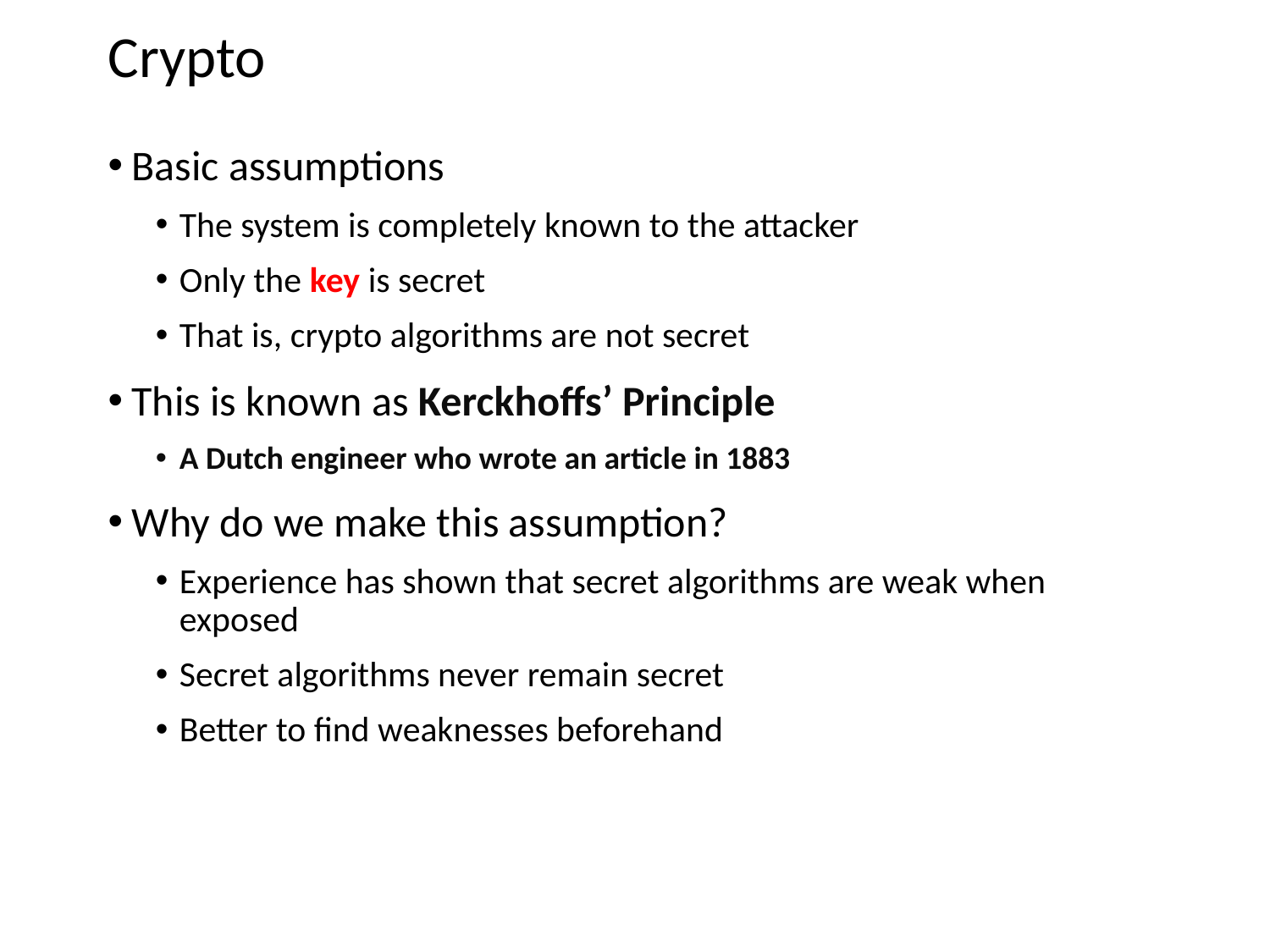

# Crypto
Basic assumptions
The system is completely known to the attacker
Only the key is secret
That is, crypto algorithms are not secret
This is known as Kerckhoffs’ Principle
A Dutch engineer who wrote an article in 1883
Why do we make this assumption?
Experience has shown that secret algorithms are weak when exposed
Secret algorithms never remain secret
Better to find weaknesses beforehand